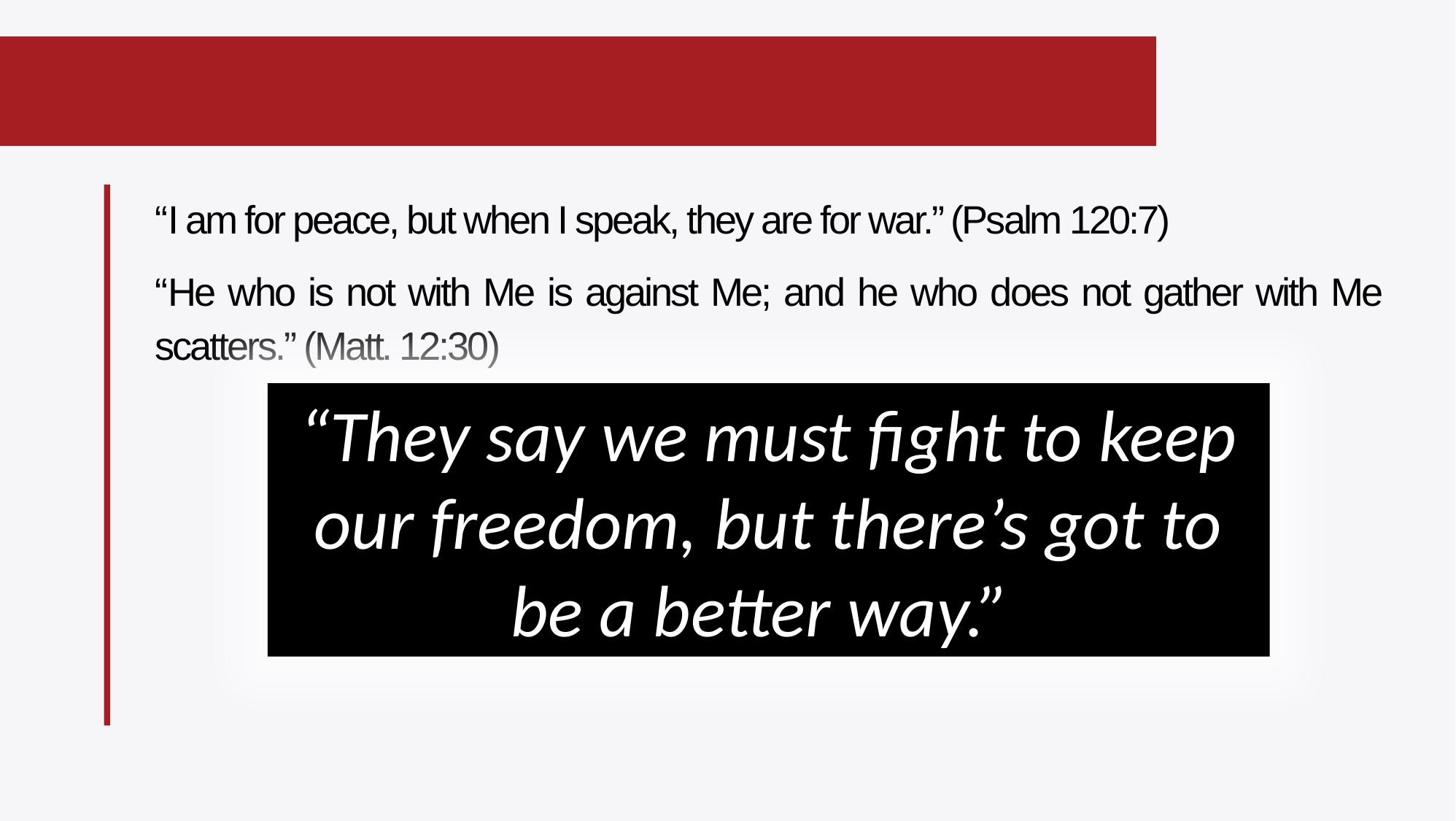

“I am for peace, but when I speak, they are for war.” (Psalm 120:7)
“He who is not with Me is against Me; and he who does not gather with Me scatters.” (Matt. 12:30)

“They say we must fight to keep our freedom, but there’s got to be a better way.”